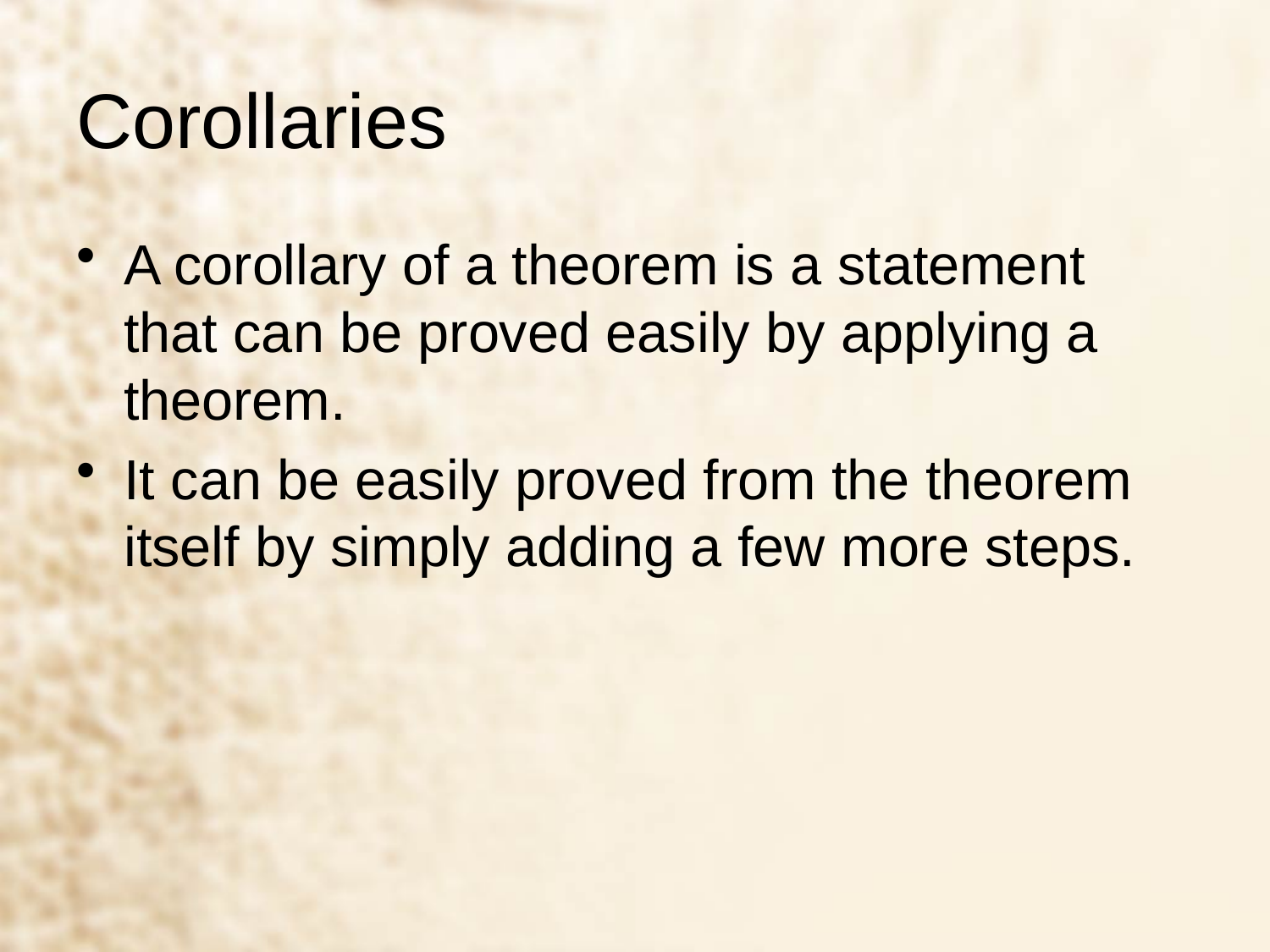

# Corollaries
A corollary of a theorem is a statement that can be proved easily by applying a theorem.
It can be easily proved from the theorem itself by simply adding a few more steps.